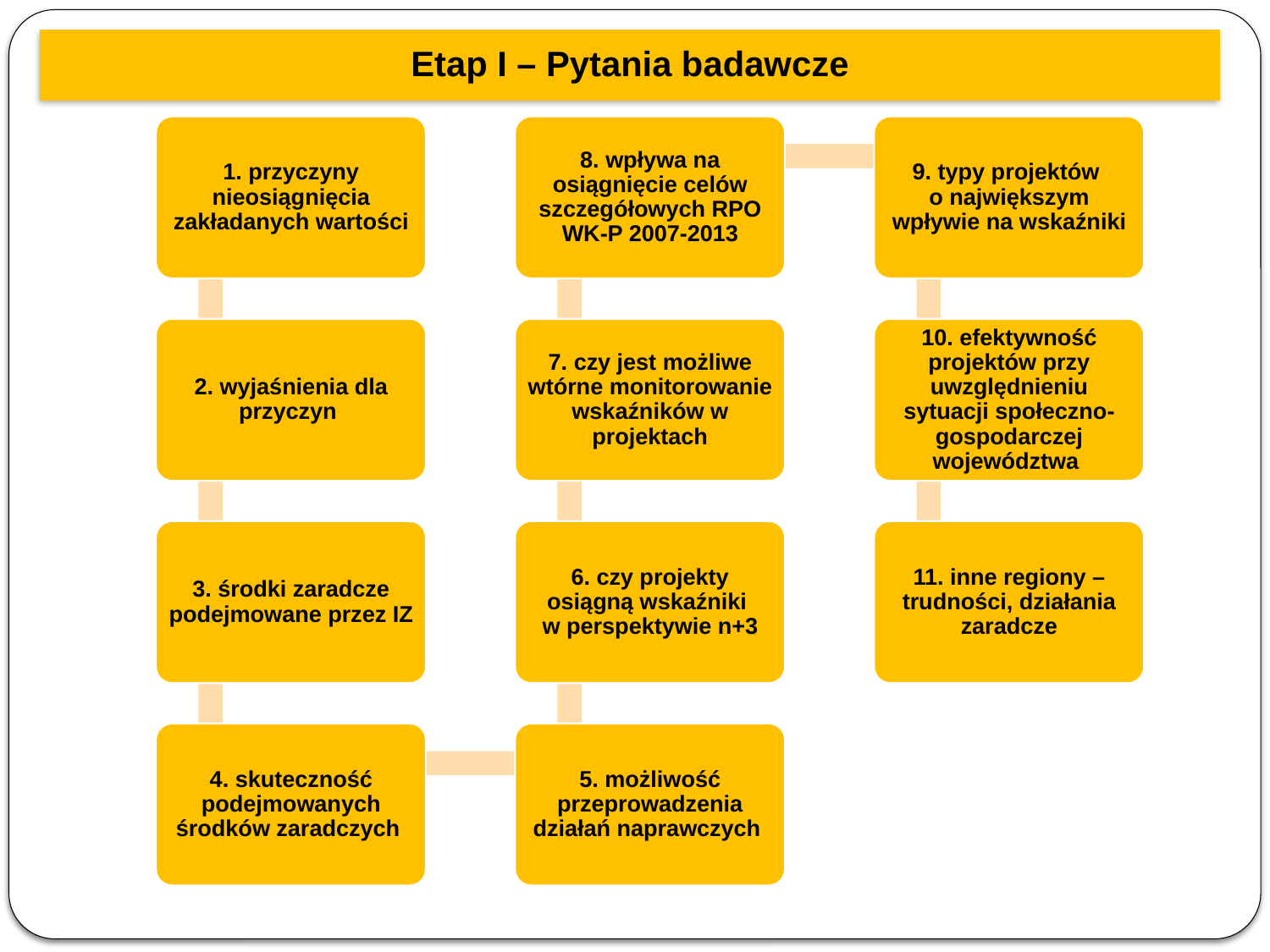

Etap I – Pytania badawcze
1. przyczyny nieosiągnięcia zakładanych wartości
2. wyjaśnienia dla przyczyn
3. środki zaradcze podejmowane przez IZ
4. skuteczność podejmowanych środków zaradczych
5. możliwość przeprowadzenia działań naprawczych
6. czy projekty osiągną wskaźniki
w perspektywie n+3
7. czy jest możliwe wtórne monitorowanie wskaźników w projektach
8. wpływa na osiągnięcie celów szczegółowych RPO WK-P 2007-2013
9. typy projektów
o największym wpływie na wskaźniki
10. efektywność projektów przy uwzględnieniu sytuacji społeczno-gospodarczej województwa
11. inne regiony – trudności, działania zaradcze